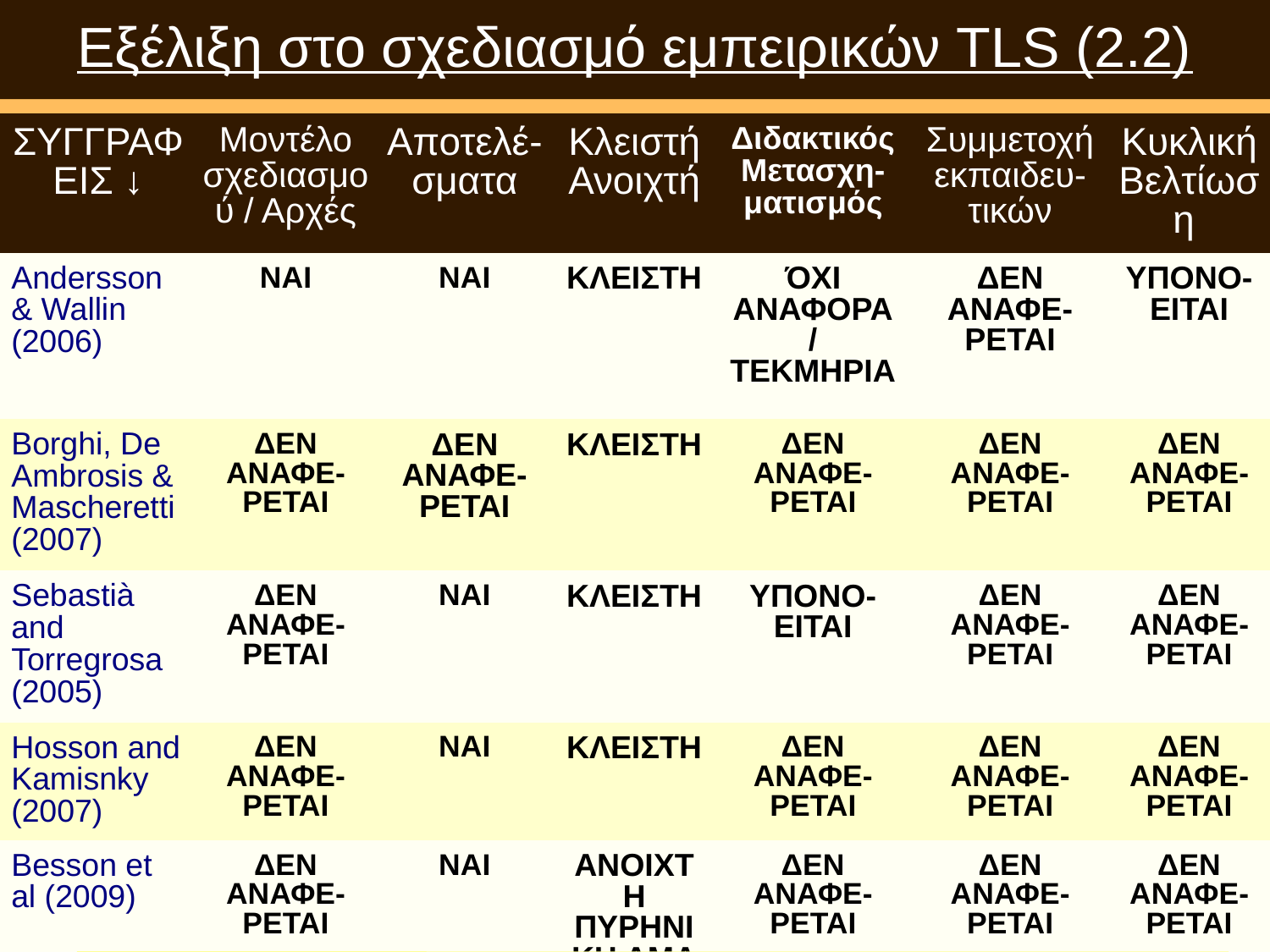

Εξέλιξη στο σχεδιασμό εμπειρικών TLS (2.2)
| ΣΥΓΓΡΑΦΕΙΣ ↓ | Μοντέλο σχεδιασμού / Αρχές | Αποτελέ-σματα | Κλειστή Ανοιχτή | Διδακτικός Μετασχη-ματισμός | Συμμετοχή εκπαιδευ-τικών | Κυκλική Βελτίωση |
| --- | --- | --- | --- | --- | --- | --- |
| Andersson & Wallin (2006) | ΝΑΙ | ΝΑΙ | ΚΛΕΙΣΤΗ | ΌΧΙ ΑΝΑΦΟΡΑ / ΤΕΚΜΗΡΙΑ | ΔΕΝ ΑΝΑΦΕ-ΡΕΤΑΙ | ΥΠΟΝΟ-ΕΙΤΑΙ |
| Borghi, De Ambrosis & Mascheretti (2007) | ΔΕΝ ΑΝΑΦΕ-ΡΕΤΑΙ | ΔΕΝ ΑΝΑΦΕ-ΡΕΤΑΙ | ΚΛΕΙΣΤΗ | ΔΕΝ ΑΝΑΦΕ-ΡΕΤΑΙ | ΔΕΝ ΑΝΑΦΕ-ΡΕΤΑΙ | ΔΕΝ ΑΝΑΦΕ-ΡΕΤΑΙ |
| Sebastià and Torregrosa (2005) | ΔΕΝ ΑΝΑΦΕ-ΡΕΤΑΙ | ΝΑΙ | ΚΛΕΙΣΤΗ | ΥΠΟΝΟ-ΕΙΤΑΙ | ΔΕΝ ΑΝΑΦΕ-ΡΕΤΑΙ | ΔΕΝ ΑΝΑΦΕ-ΡΕΤΑΙ |
| Hosson and Kamisnky (2007) | ΔΕΝ ΑΝΑΦΕ-ΡΕΤΑΙ | ΝΑΙ | ΚΛΕΙΣΤΗ | ΔΕΝ ΑΝΑΦΕ-ΡΕΤΑΙ | ΔΕΝ ΑΝΑΦΕ-ΡΕΤΑΙ | ΔΕΝ ΑΝΑΦΕ-ΡΕΤΑΙ |
| Besson et al (2009) | ΔΕΝ ΑΝΑΦΕ-ΡΕΤΑΙ | ΝΑΙ | ΑΝΟΙΧΤΗ ΠΥΡΗΝΙΚΗ ΔΜΑ | ΔΕΝ ΑΝΑΦΕ-ΡΕΤΑΙ | ΔΕΝ ΑΝΑΦΕ-ΡΕΤΑΙ | ΔΕΝ ΑΝΑΦΕ-ΡΕΤΑΙ |